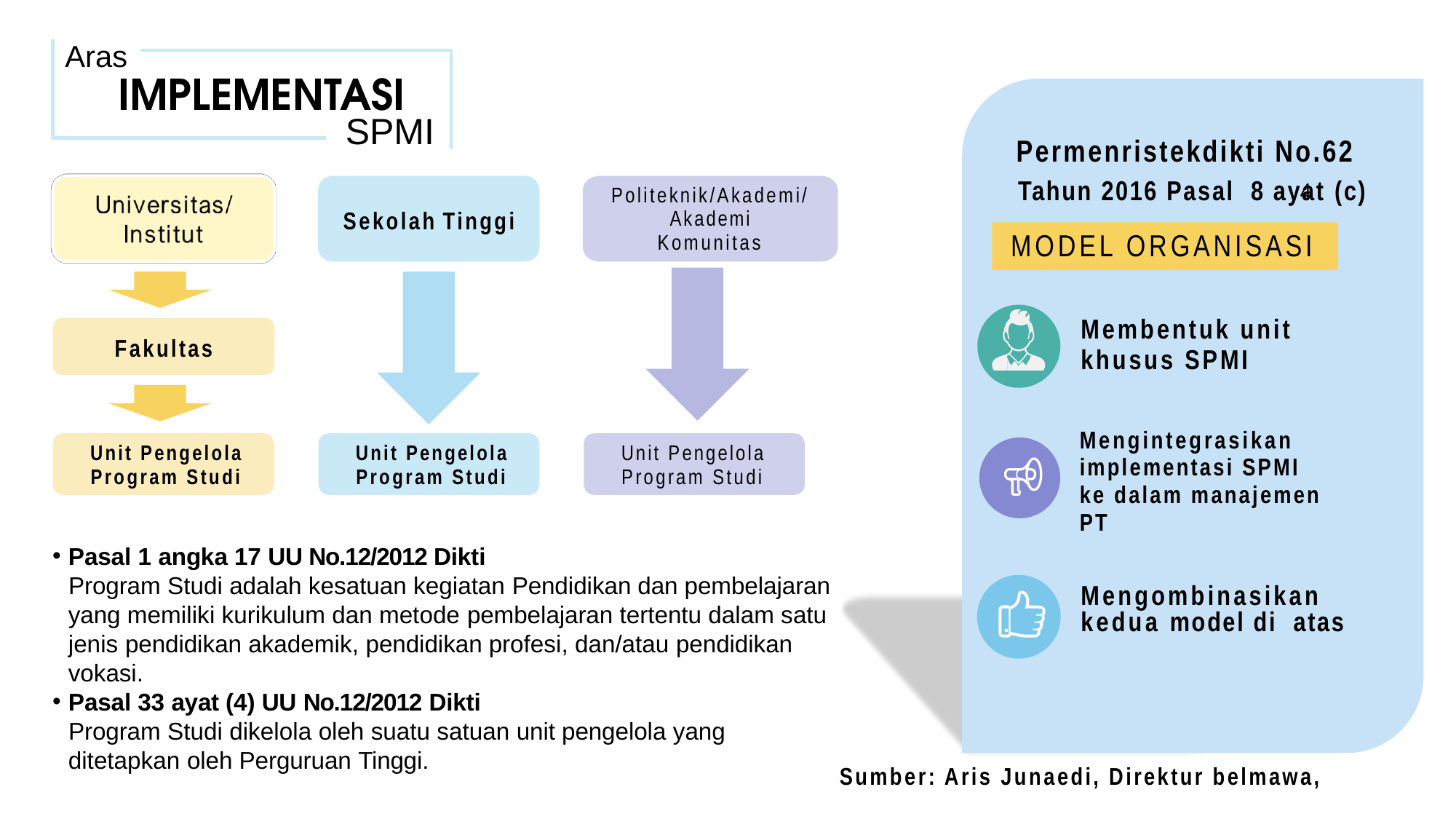

Aras

SPMI
IMPLEMENTASI

Permenristekdikti No.62

Tahun 2016 Pasal  8 ayat (c)
4
Politeknik/Akademi/ Akademi
Komunitas
Sekolah
Tinggi

MODEL ORGANISASI

Membentuk unit
khusus SPMI

Fakultas

Mengintegrasikan
implementasi SPMI  ke dalam manajemen PT

Unit Pengelola
Program Studi
Unit Pengelola
Program Studi
Unit Pengelola
Program Studi

Pasal 1 angka 17 UU No.12/2012 Dikti
Program Studi adalah kesatuan kegiatan Pendidikan dan pembelajaran  yang memiliki kurikulum dan metode pembelajaran tertentu dalam satu  jenis pendidikan akademik, pendidikan profesi, dan/atau pendidikan  vokasi.
Pasal 33 ayat (4) UU No.12/2012 Dikti
Program Studi dikelola oleh suatu satuan unit pengelola yang  ditetapkan oleh Perguruan Tinggi.

Mengombinasikan kedua model di  atas

Sumber: Aris Junaedi, Direktur belmawa,
9